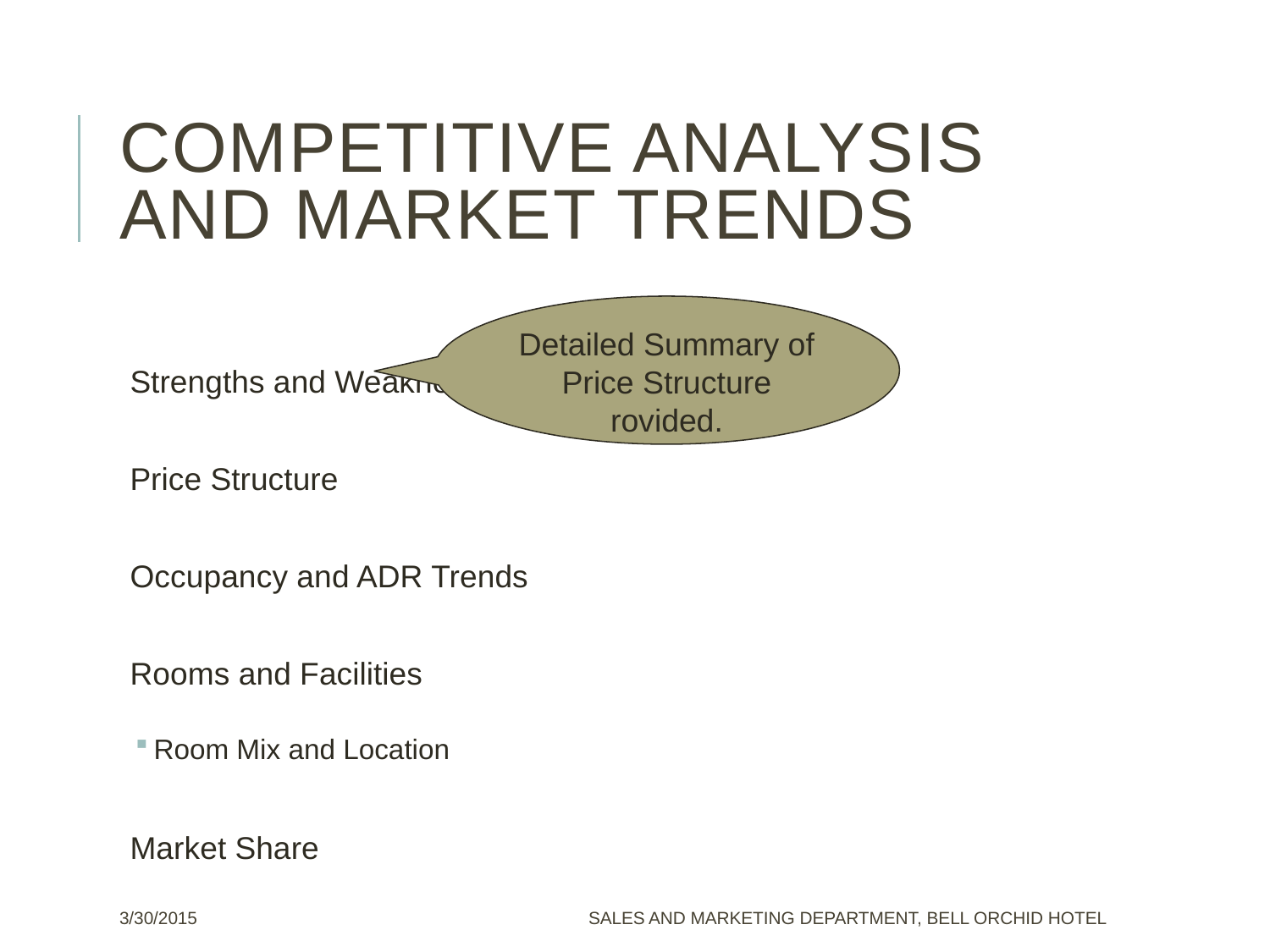

# COMPETITIVE ANALYSIS and MARKET TRENDS
Detailed Summary of Price Structure rovided.
Strengths and Weaknesses
Price Structure
Occupancy and ADR Trends
Rooms and Facilities
Room Mix and Location
Market Share
3/30/2015
Sales and Marketing Department, Bell Orchid Hotel